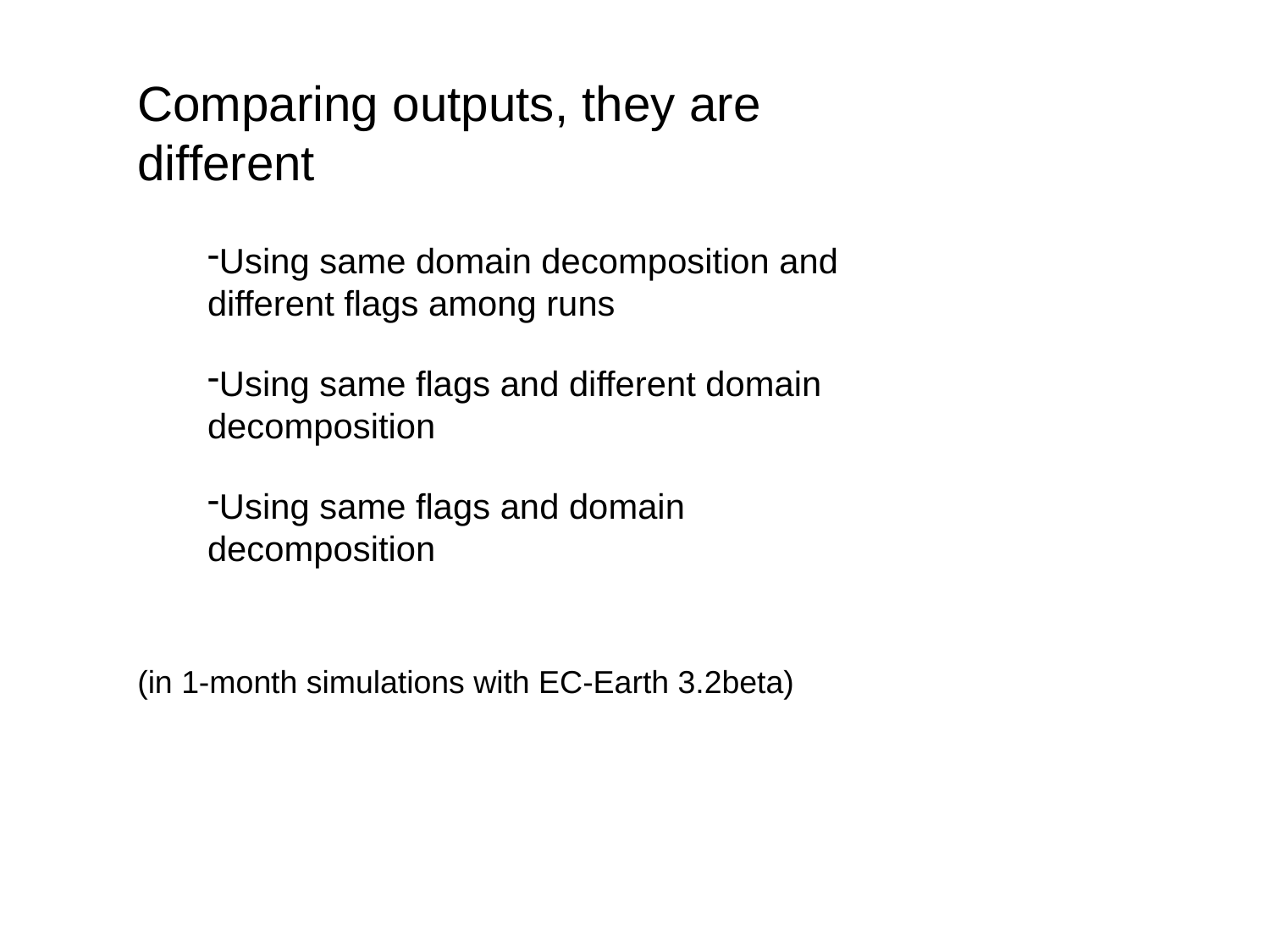

Comparing outputs, they are different
Using same domain decomposition and different flags among runs

Using same flags and different domain decomposition

Using same flags and domain decomposition
(in 1-month simulations with EC-Earth 3.2beta)